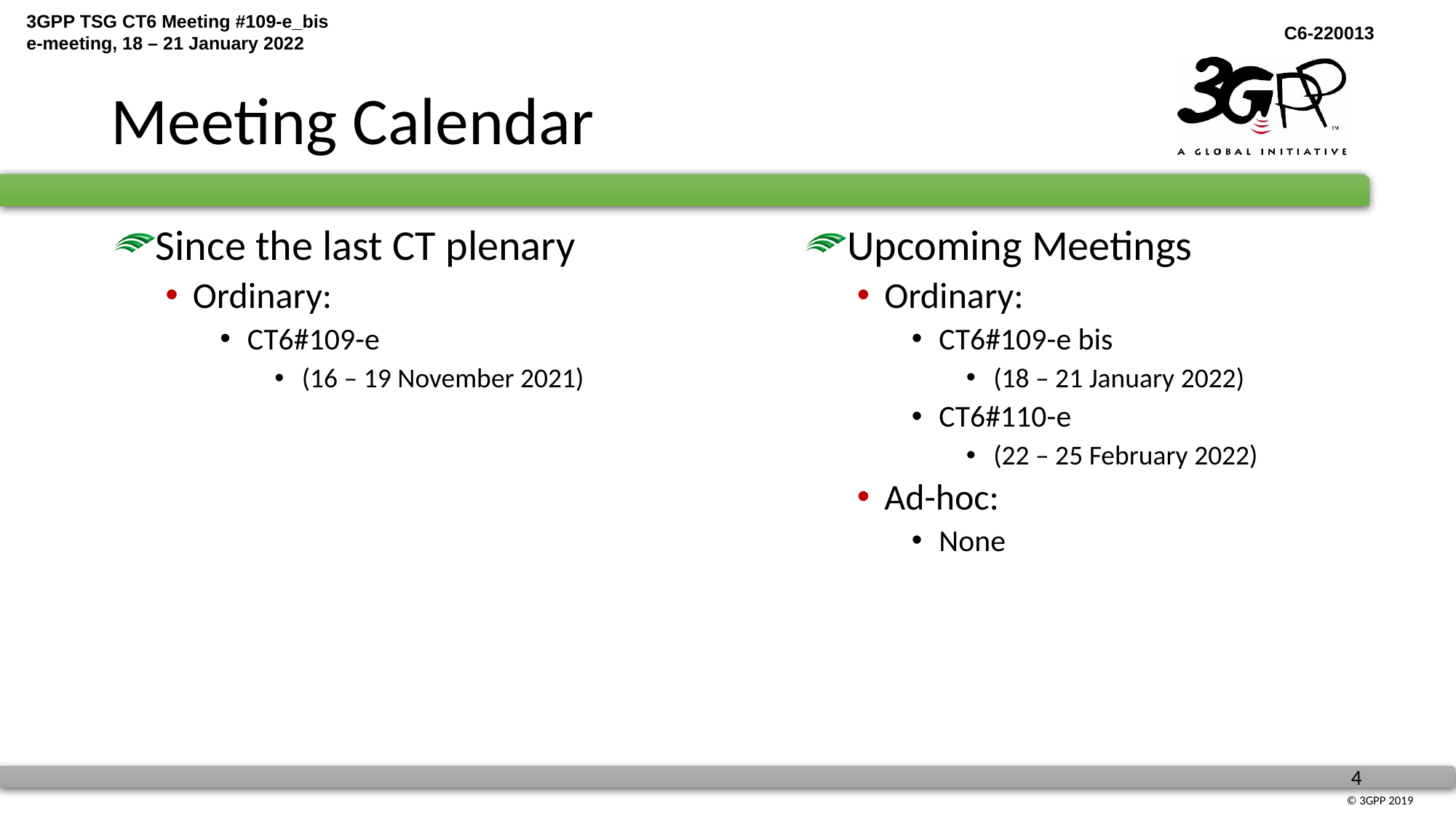

# Meeting Calendar
Since the last CT plenary
Ordinary:
CT6#109-e
(16 – 19 November 2021)
Upcoming Meetings
Ordinary:
CT6#109-e bis
(18 – 21 January 2022)
CT6#110-e
(22 – 25 February 2022)
Ad-hoc:
None